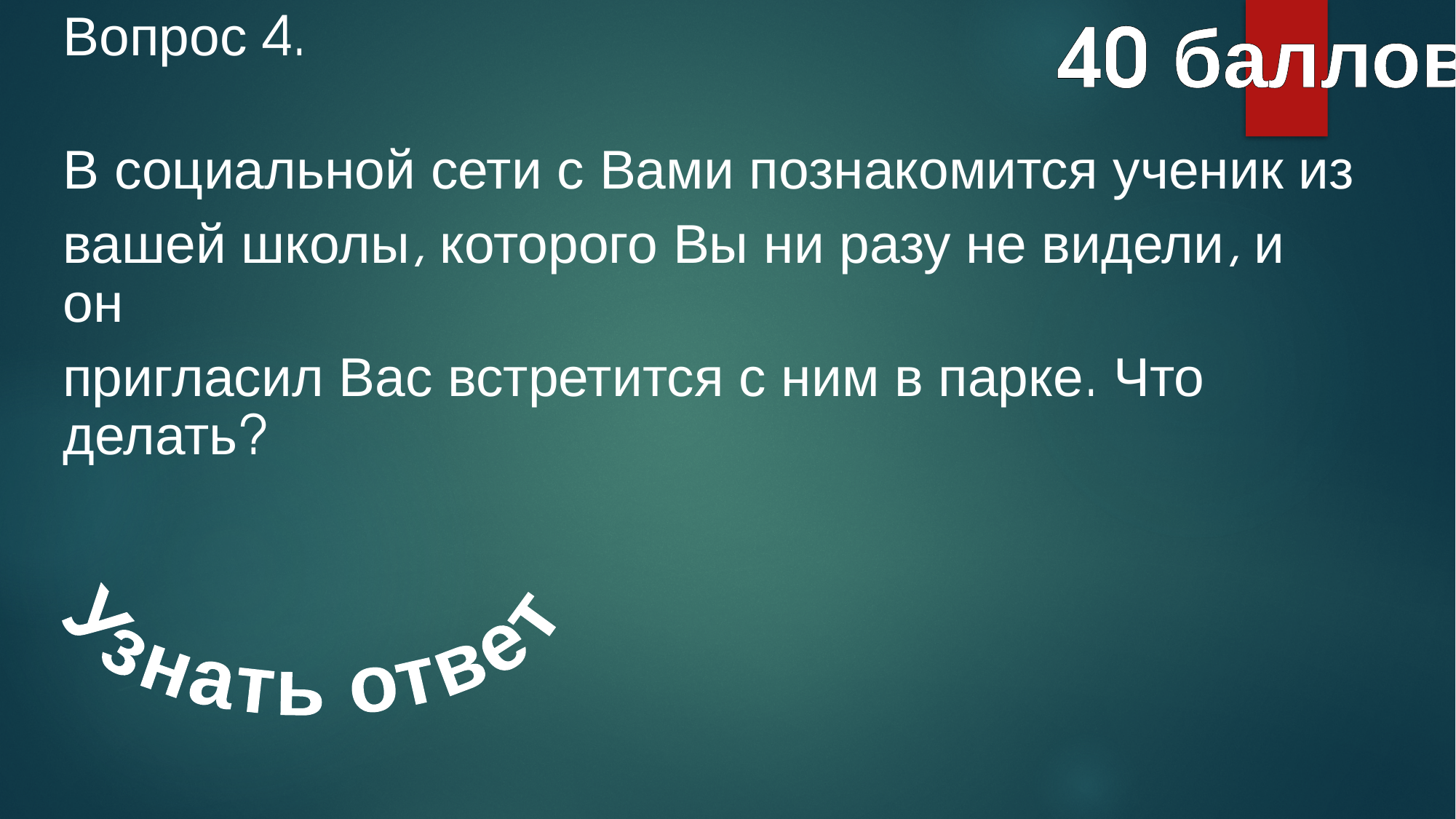

40 баллов
Вопрос 4.
В социальной сети с Вами познакомится ученик из
вашей школы, которого Вы ни разу не видели, и он
пригласил Вас встретится с ним в парке. Что делать?
Узнать ответ